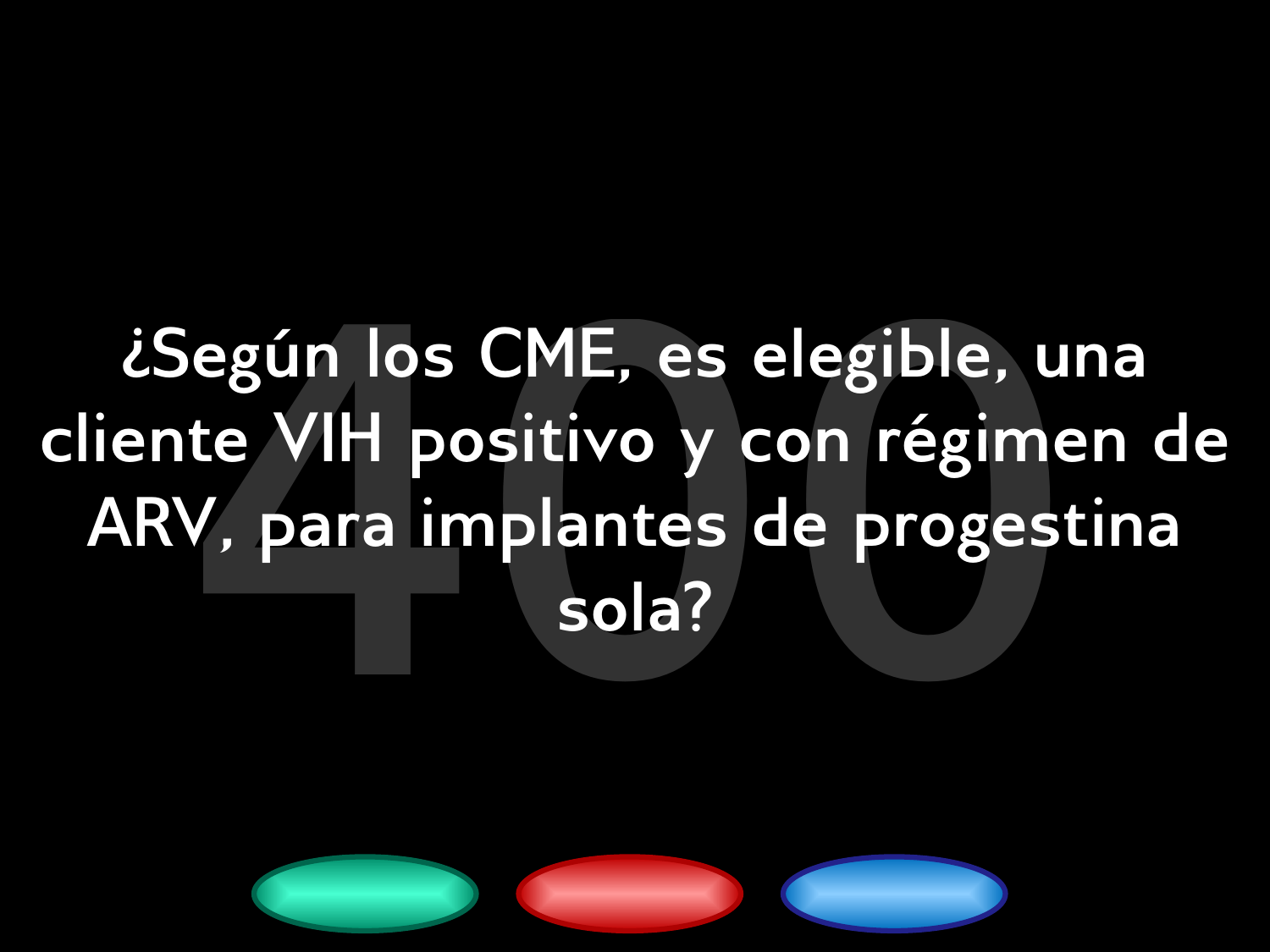

400
¿Según los CME, es elegible, una cliente VIH positivo y con régimen de ARV, para implantes de progestina sola?

16